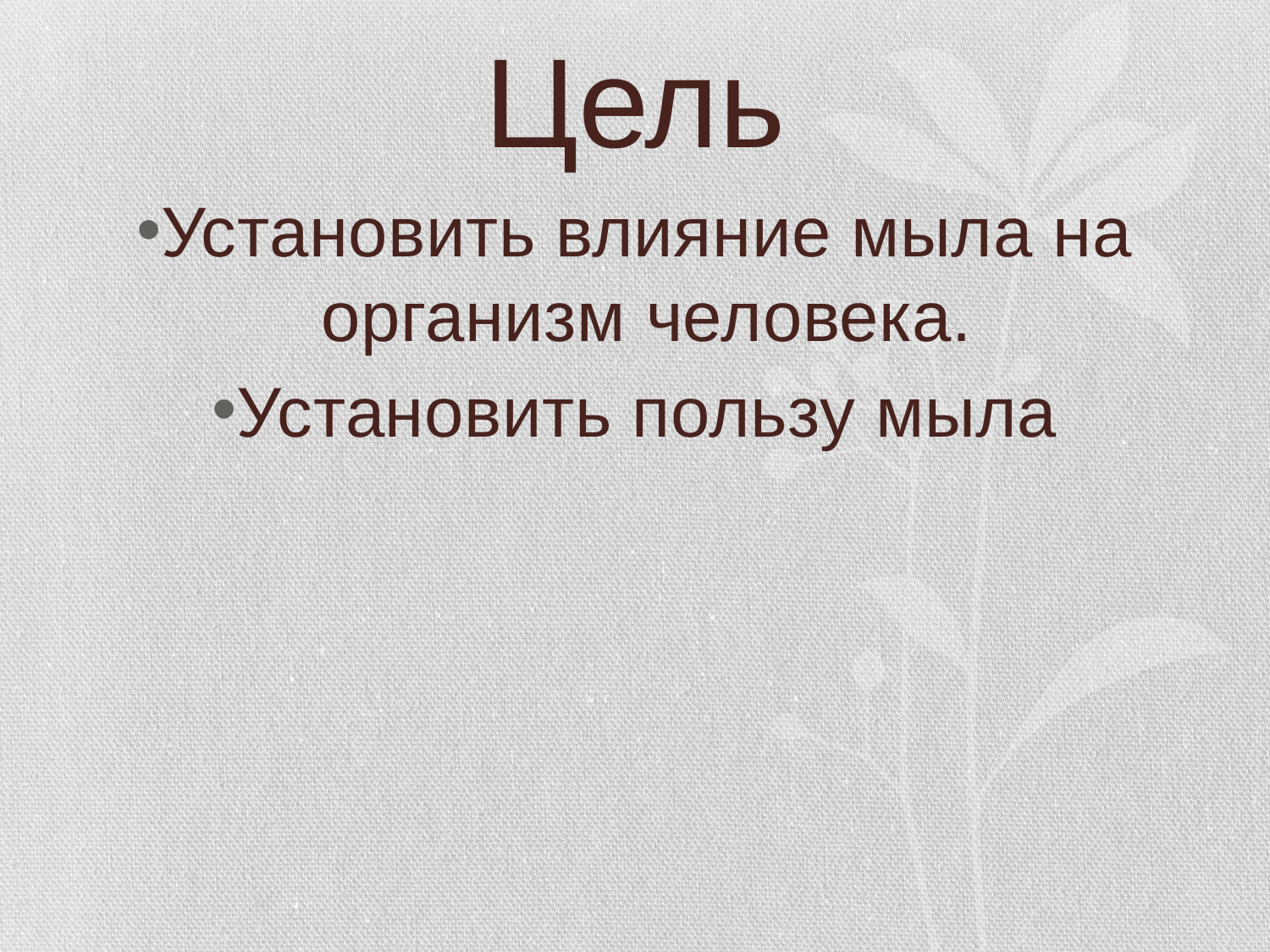

# Цель
Установить влияние мыла на организм человека.
Установить пользу мыла